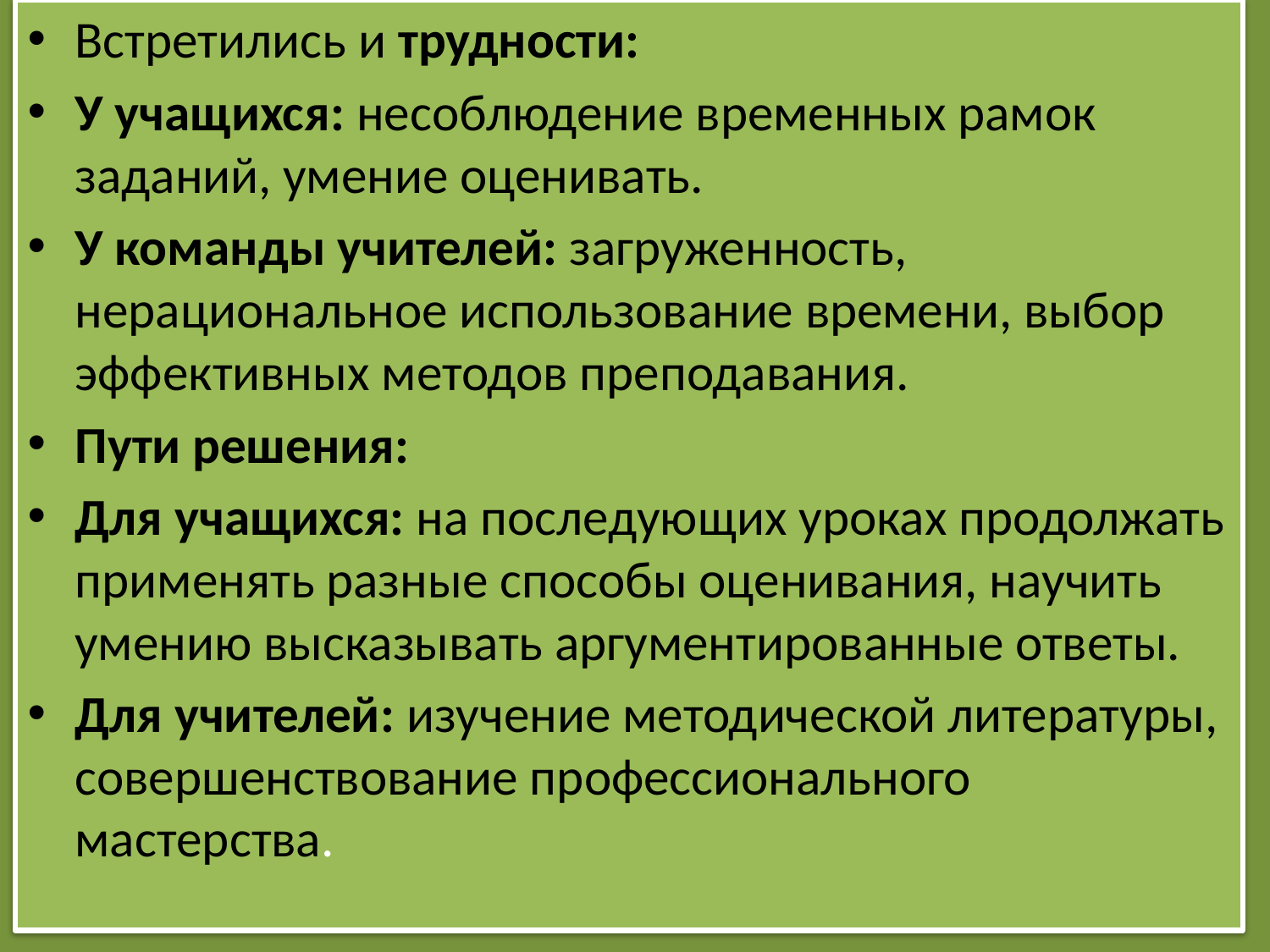

Встретились и трудности:
У учащихся: несоблюдение временных рамок заданий, умение оценивать.
У команды учителей: загруженность, нерациональное использование времени, выбор эффективных методов преподавания.
Пути решения:
Для учащихся: на последующих уроках продолжать применять разные способы оценивания, научить умению высказывать аргументированные ответы.
Для учителей: изучение методической литературы, совершенствование профессионального мастерства.
#